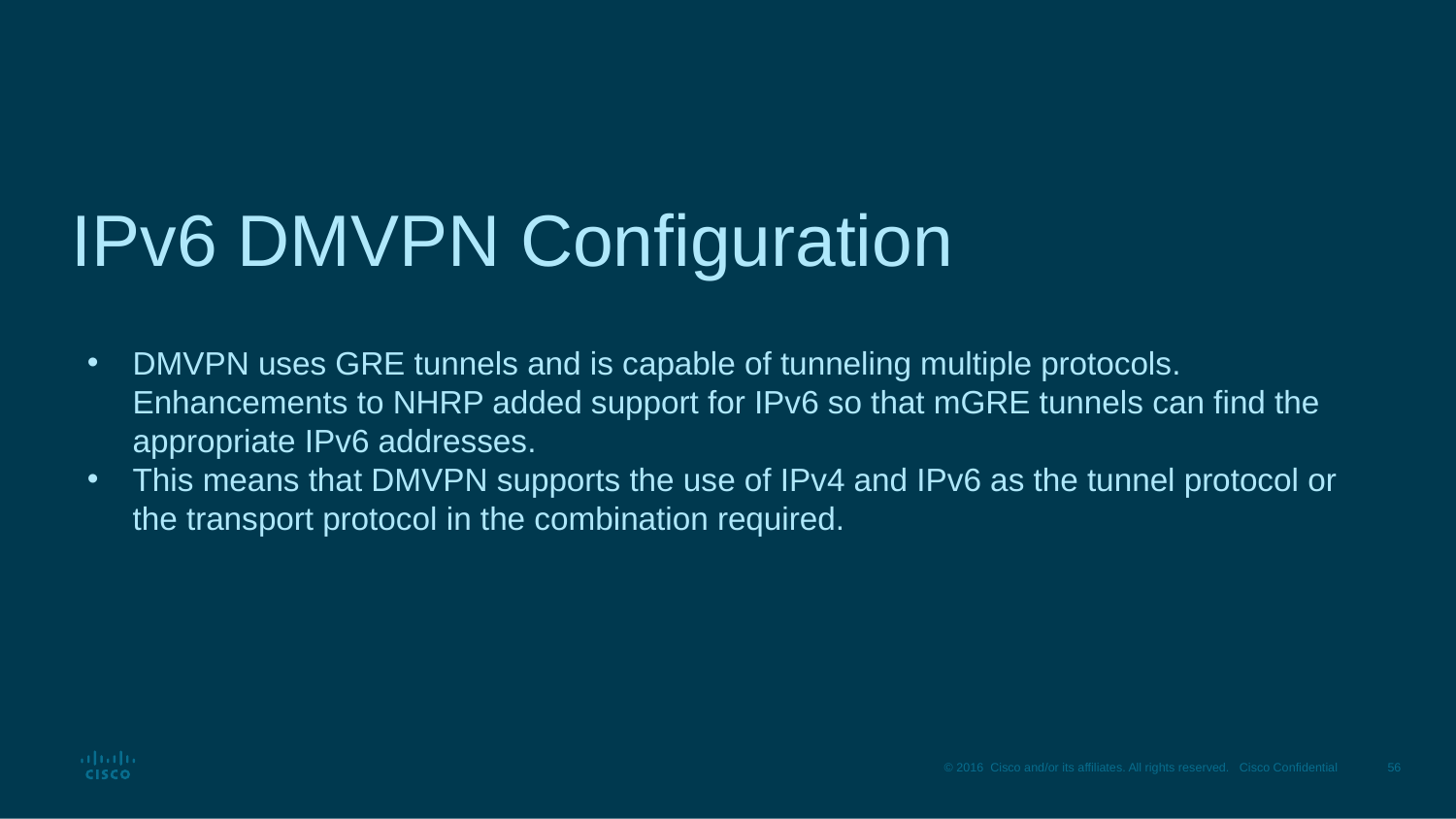

# IPv6 DMVPN Configuration
DMVPN uses GRE tunnels and is capable of tunneling multiple protocols. Enhancements to NHRP added support for IPv6 so that mGRE tunnels can find the appropriate IPv6 addresses.
This means that DMVPN supports the use of IPv4 and IPv6 as the tunnel protocol or the transport protocol in the combination required.